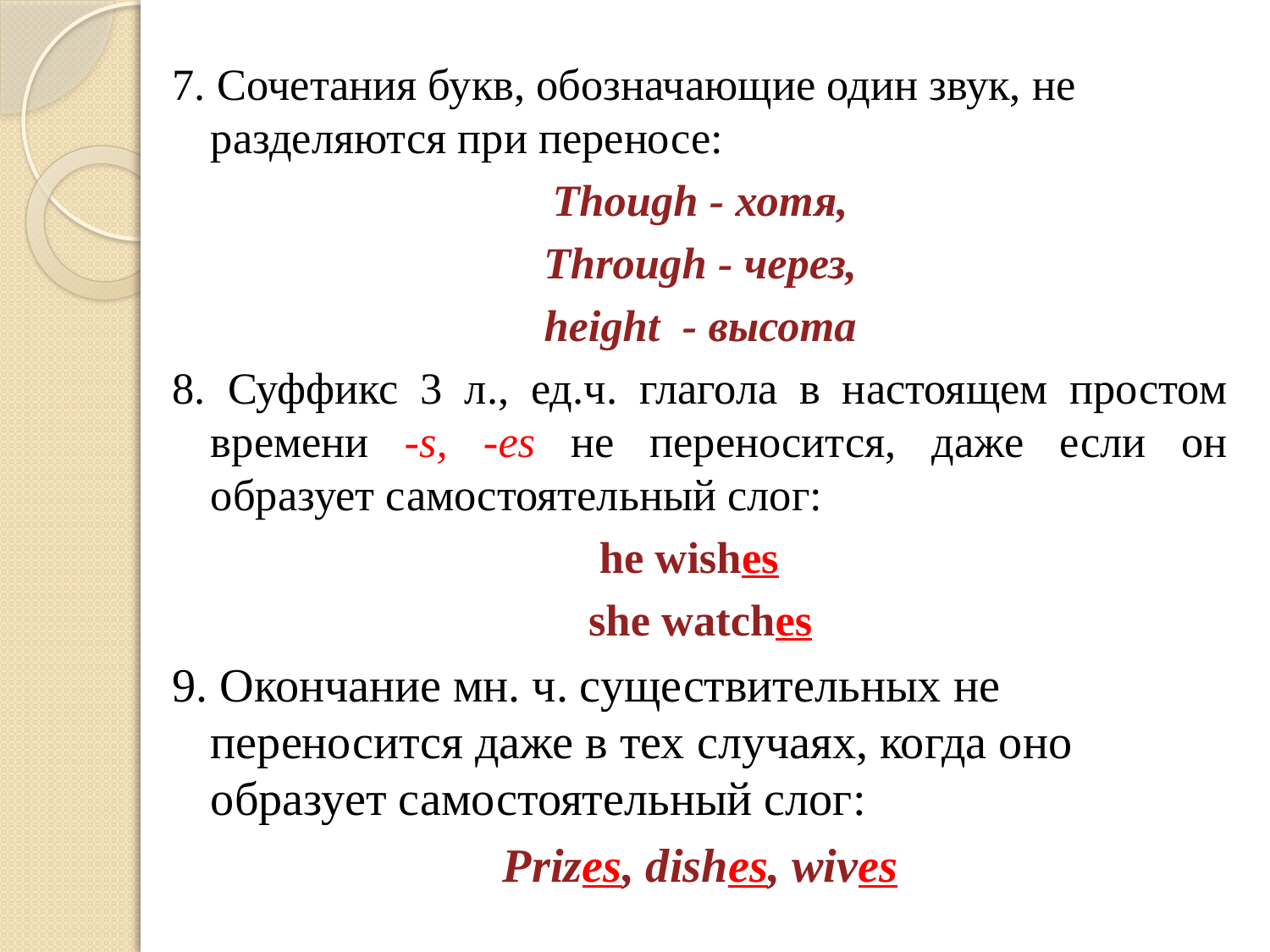

7. Сочетания букв, обозначающие один звук, не разделяются при переносе:
Though - хотя,
Through - через,
 height  - высота
8. Суффикс 3 л., ед.ч. глагола в настоящем простом времени -s, -es не переносится, даже если он образует самостоятельный слог:
he wishes
she watches
9. Окончание мн. ч. существительных не переносится даже в тех случаях, когда оно образует самостоятельный слог:
Prizes, dishes, wives